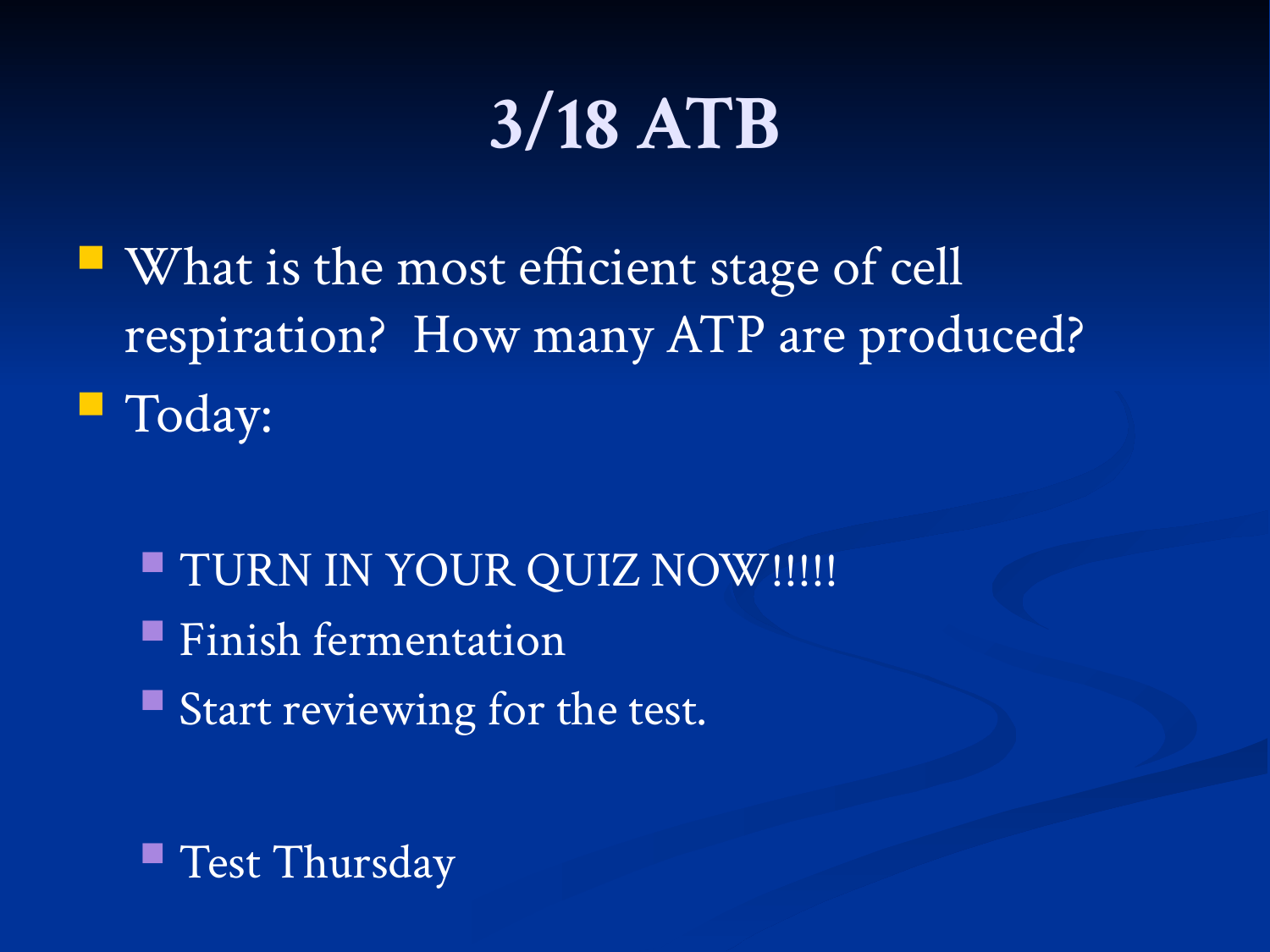

# 3/18 ATB
What is the most efficient stage of cell respiration?  How many ATP are produced?
Today:

TURN IN YOUR QUIZ NOW!!!!!
Finish fermentation
Start reviewing for the test.

Test Thursday